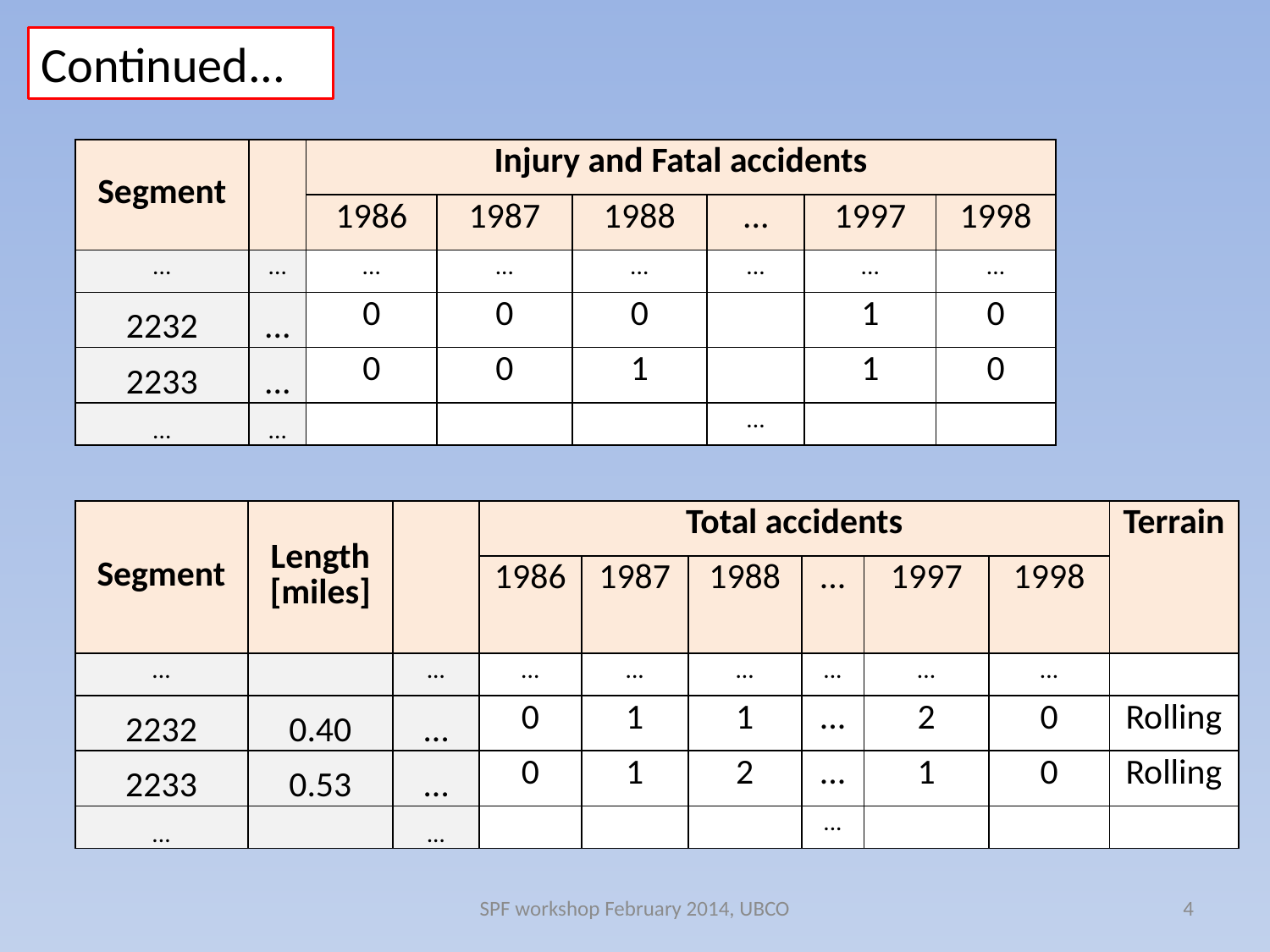

Continued...
| Segment |  | Injury and Fatal accidents |  |  |  |  |  |
| --- | --- | --- | --- | --- | --- | --- | --- |
|  |  | 1986 | 1987 | 1988 | ... | 1997 | 1998 |
| ... | ... | ... | ... | ... | ... | ... | ... |
| 2232 | ... | 0 | 0 | 0 |  | 1 | 0 |
| 2233 | ... | 0 | 0 | 1 |  | 1 | 0 |
| ... | ... |  |  |  | ... |  |  |
| Segment | Length [miles] |  | Total accidents |  |  |  |  |  | Terrain |
| --- | --- | --- | --- | --- | --- | --- | --- | --- | --- |
|  |  |  | 1986 | 1987 | 1988 | ... | 1997 | 1998 |  |
| ... |  | … | ... | ... | ... | ... | ... | ... |  |
| 2232 | 0.40 | … | 0 | 1 | 1 | ... | 2 | 0 | Rolling |
| 2233 | 0.53 | … | 0 | 1 | 2 | ... | 1 | 0 | Rolling |
| ... |  | … |  |  |  | ... |  |  |  |
SPF workshop February 2014, UBCO
4